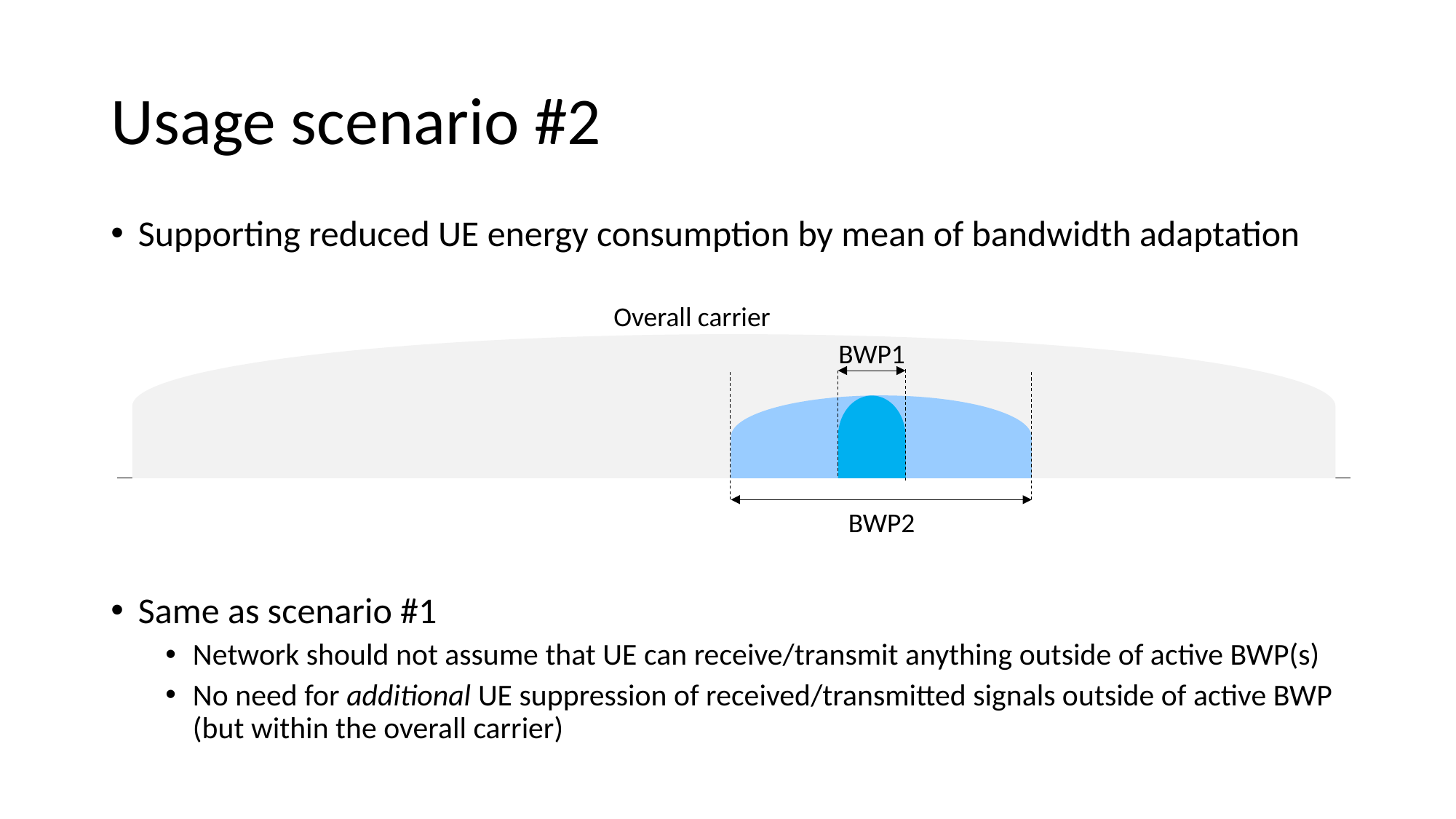

# Usage scenario #2
Supporting reduced UE energy consumption by mean of bandwidth adaptation

Overall carrier
BWP1

BWP2
Same as scenario #1
Network should not assume that UE can receive/transmit anything outside of active BWP(s)
No need for additional UE suppression of received/transmitted signals outside of active BWP
(but within the overall carrier)